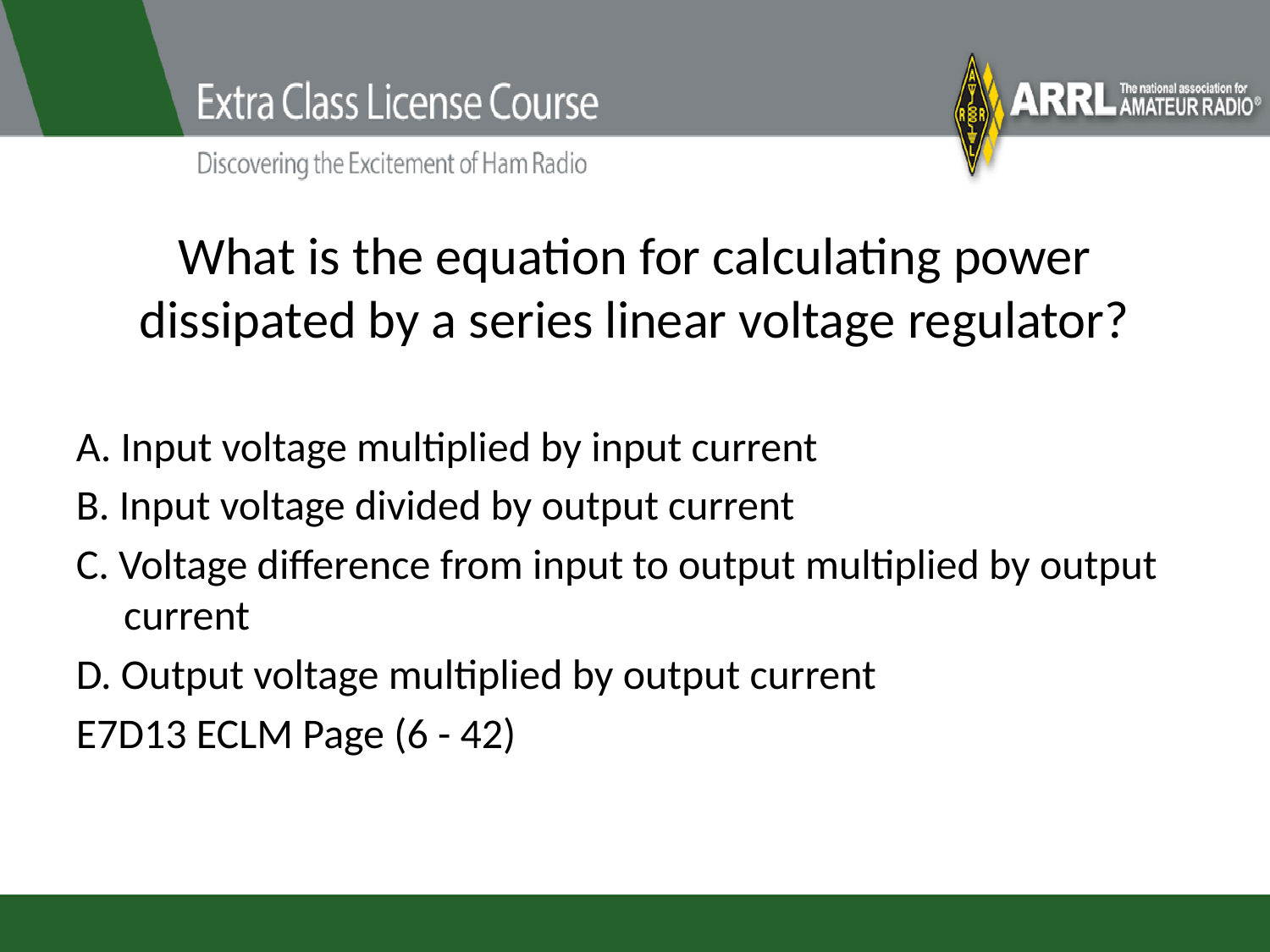

# What is the equation for calculating power dissipated by a series linear voltage regulator?
A. Input voltage multiplied by input current
B. Input voltage divided by output current
C. Voltage difference from input to output multiplied by output current
D. Output voltage multiplied by output current
E7D13 ECLM Page (6 - 42)